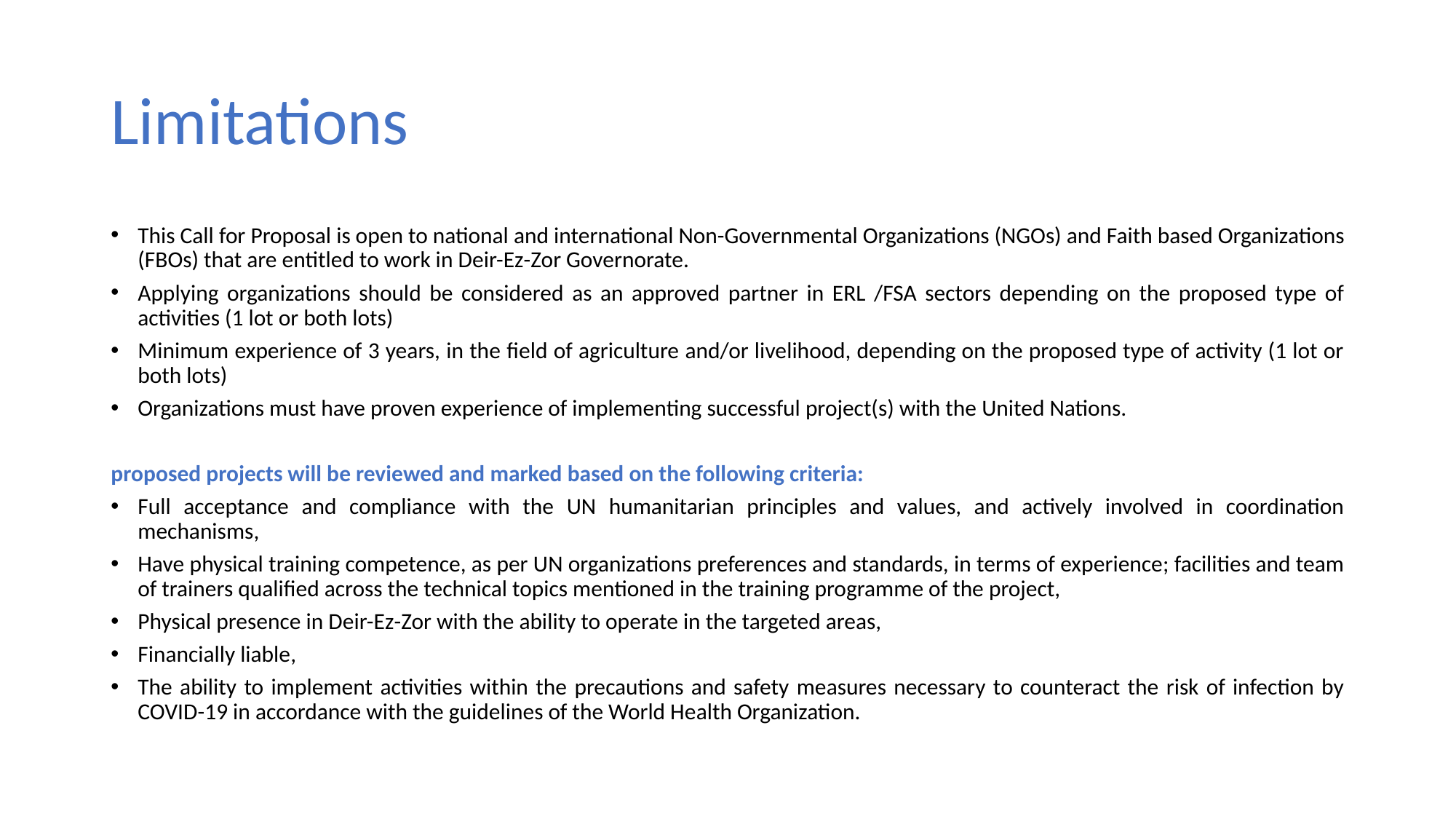

# Limitations
This Call for Proposal is open to national and international Non-Governmental Organizations (NGOs) and Faith based Organizations (FBOs) that are entitled to work in Deir-Ez-Zor Governorate.
Applying organizations should be considered as an approved partner in ERL /FSA sectors depending on the proposed type of activities (1 lot or both lots)
Minimum experience of 3 years, in the field of agriculture and/or livelihood, depending on the proposed type of activity (1 lot or both lots)
Organizations must have proven experience of implementing successful project(s) with the United Nations.

proposed projects will be reviewed and marked based on the following criteria:
Full acceptance and compliance with the UN humanitarian principles and values, and actively involved in coordination mechanisms,
Have physical training competence, as per UN organizations preferences and standards, in terms of experience; facilities and team of trainers qualified across the technical topics mentioned in the training programme of the project,
Physical presence in Deir-Ez-Zor with the ability to operate in the targeted areas,
Financially liable,
The ability to implement activities within the precautions and safety measures necessary to counteract the risk of infection by COVID-19 in accordance with the guidelines of the World Health Organization.